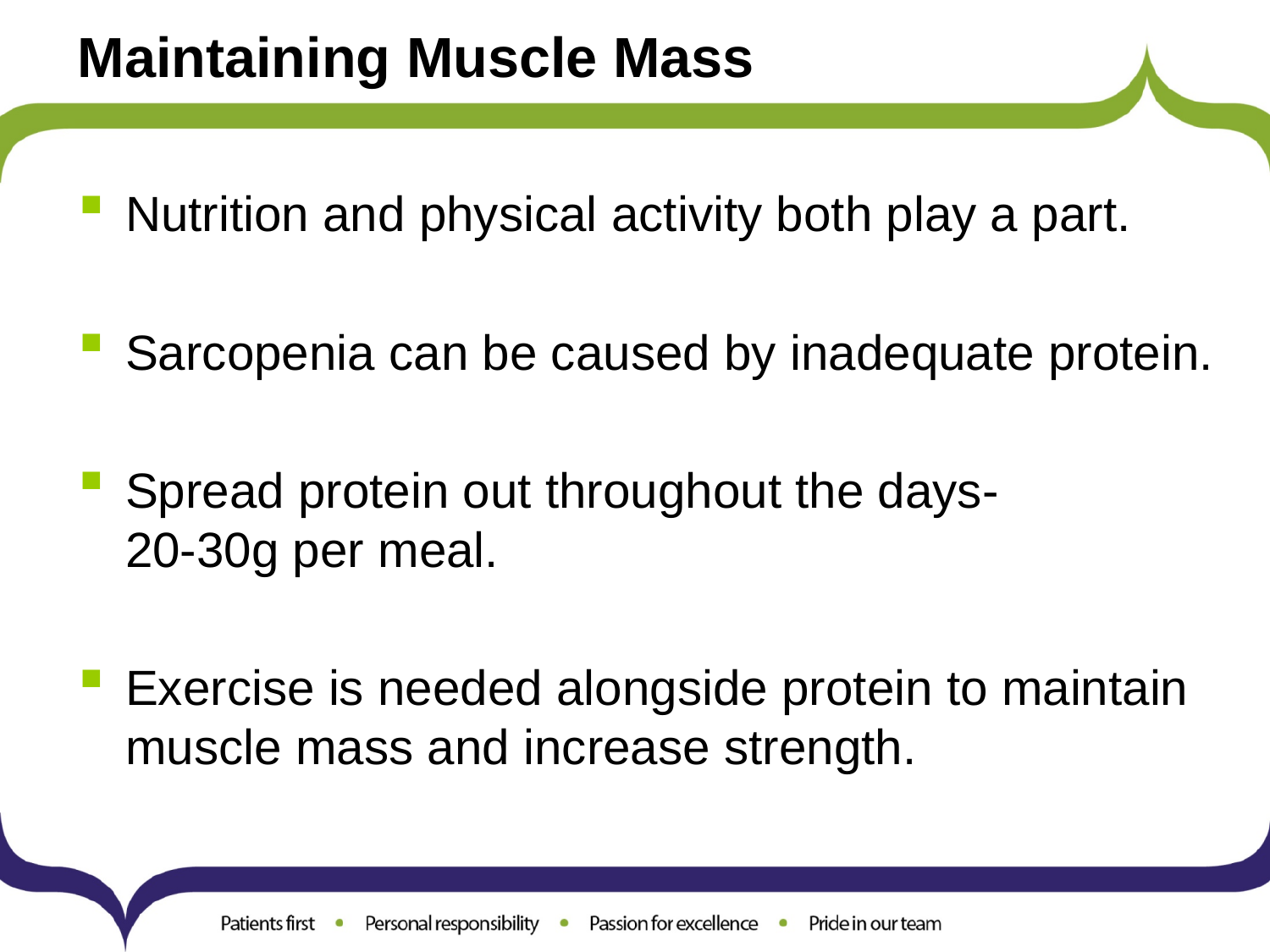

# Maintaining Muscle Mass
Nutrition and physical activity both play a part.

Sarcopenia can be caused by inadequate protein.

Spread protein out throughout the days-                20-30g per meal.

Exercise is needed alongside protein to maintain muscle mass and increase strength.